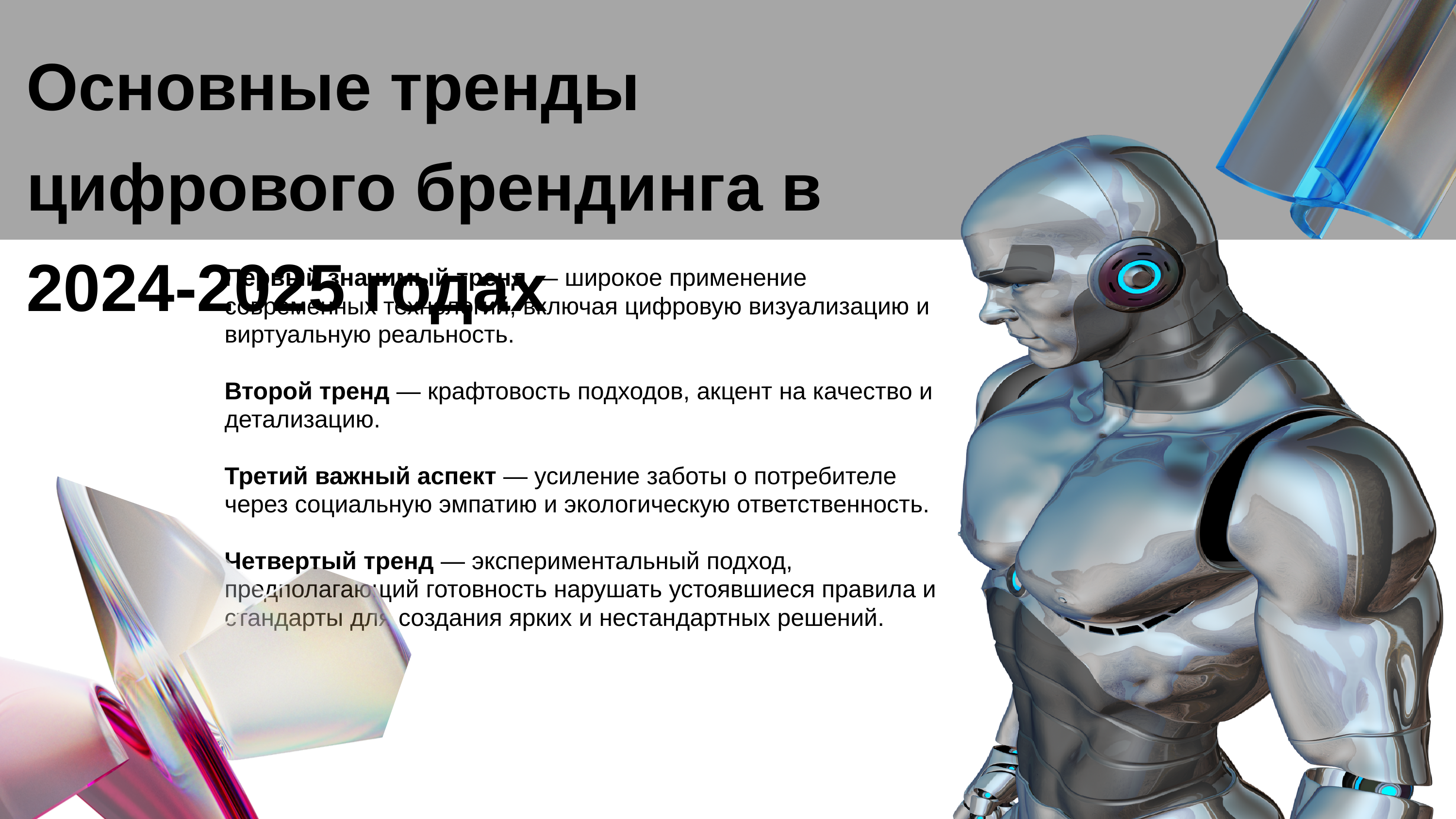

Основные тренды цифрового брендинга в 2024-2025 годах

Первый значимый тренд — широкое применение современных технологий, включая цифровую визуализацию и виртуальную реальность.

Второй тренд — крафтовость подходов, акцент на качество и детализацию.

Третий важный аспект — усиление заботы о потребителе через социальную эмпатию и экологическую ответственность.

Четвертый тренд — экспериментальный подход, предполагающий готовность нарушать устоявшиеся правила и стандарты для создания ярких и нестандартных решений.